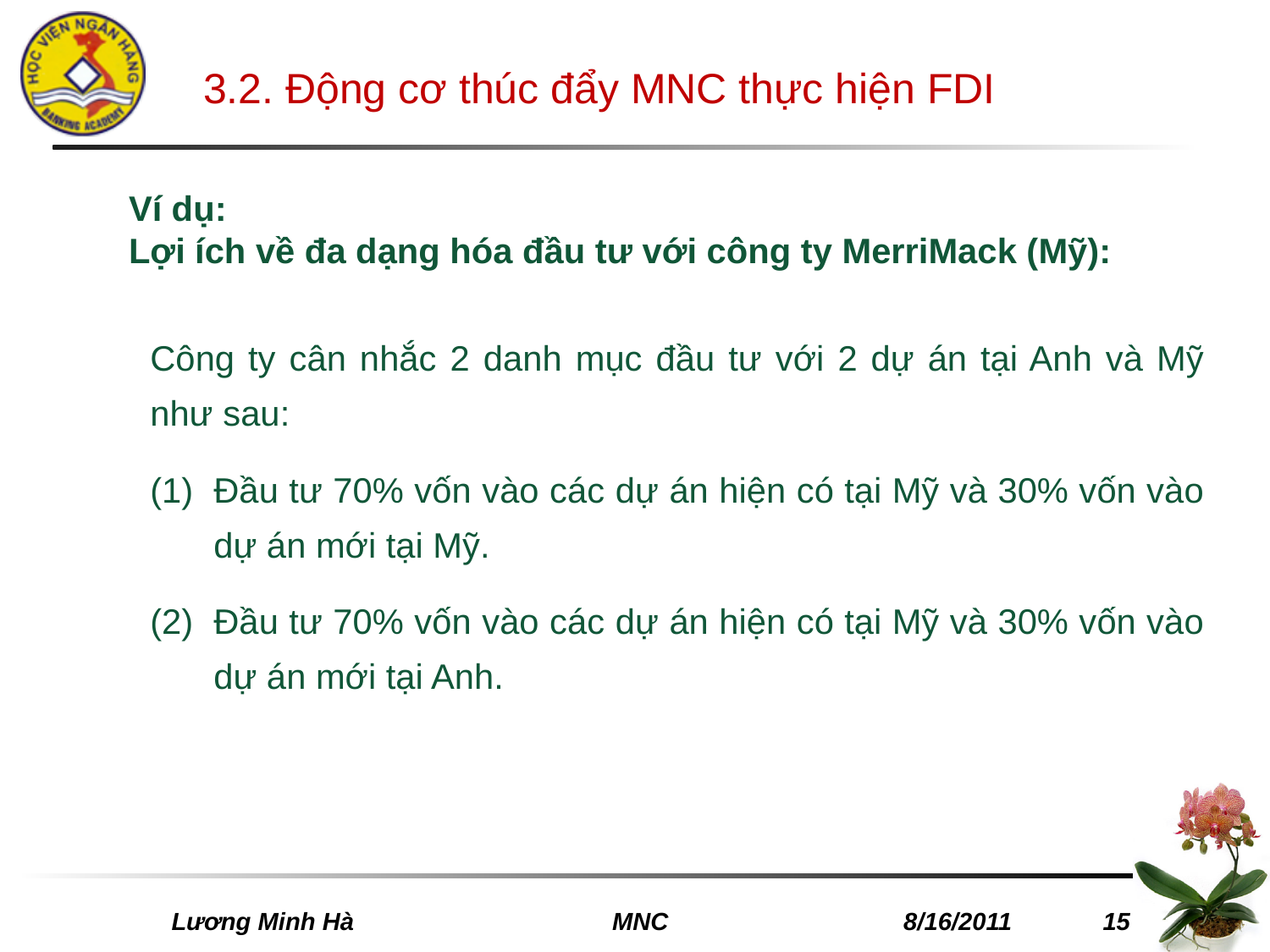

# 3.2. Động cơ thúc đẩy MNC thực hiện FDI
Ví dụ:
Lợi ích về đa dạng hóa đầu tư với công ty MerriMack (Mỹ):
Công ty cân nhắc 2 danh mục đầu tư với 2 dự án tại Anh và Mỹ như sau:
Đầu tư 70% vốn vào các dự án hiện có tại Mỹ và 30% vốn vào dự án mới tại Mỹ.
Đầu tư 70% vốn vào các dự án hiện có tại Mỹ và 30% vốn vào dự án mới tại Anh.
 Lương Minh Hà